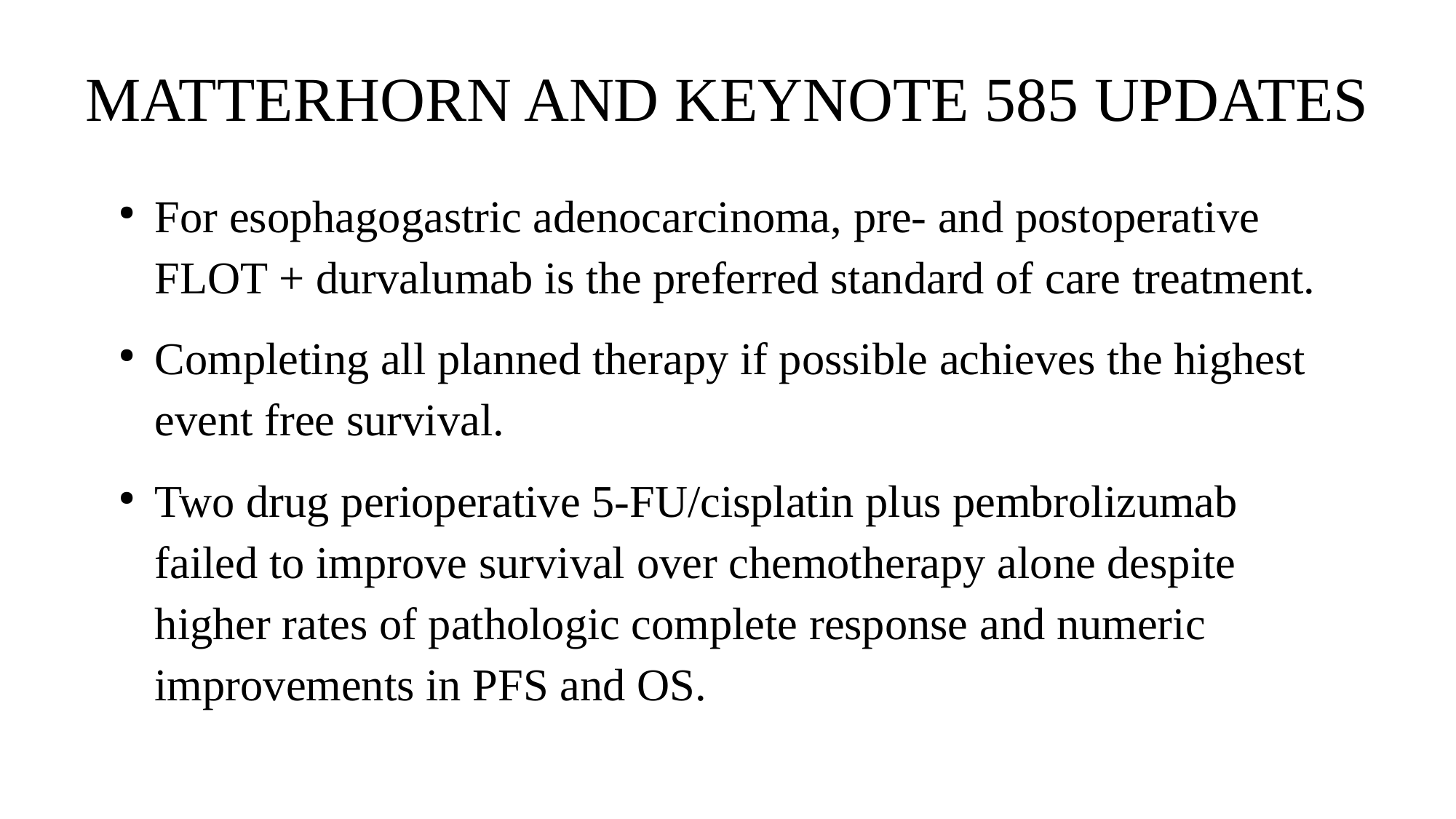

# MATTERHORN AND KEYNOTE 585 UPDATES
For esophagogastric adenocarcinoma, pre- and postoperative FLOT + durvalumab is the preferred standard of care treatment.
Completing all planned therapy if possible achieves the highest event free survival.
Two drug perioperative 5-FU/cisplatin plus pembrolizumab failed to improve survival over chemotherapy alone despite higher rates of pathologic complete response and numeric improvements in PFS and OS.